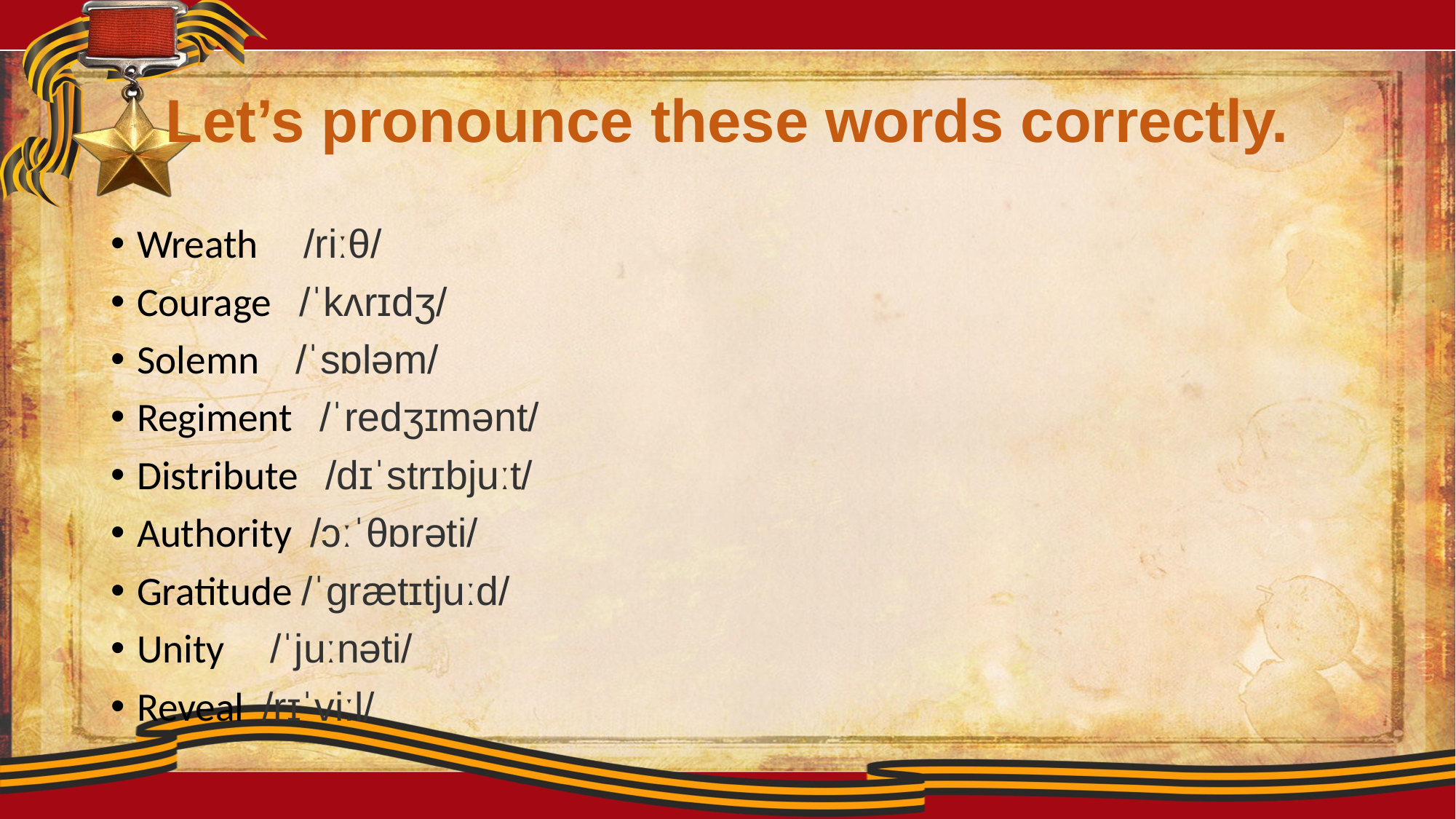

# Let’s pronounce these words correctly.
Wreath     /riːθ/
Courage   /ˈkʌrɪdʒ/
Solemn    /ˈsɒləm/
Regiment   /ˈredʒɪmənt/
Distribute   /dɪˈstrɪbjuːt/
Authority  /ɔːˈθɒrəti/
Gratitude /ˈɡrætɪtjuːd/
Unity     /ˈjuːnəti/
Reveal  /rɪˈviːl/